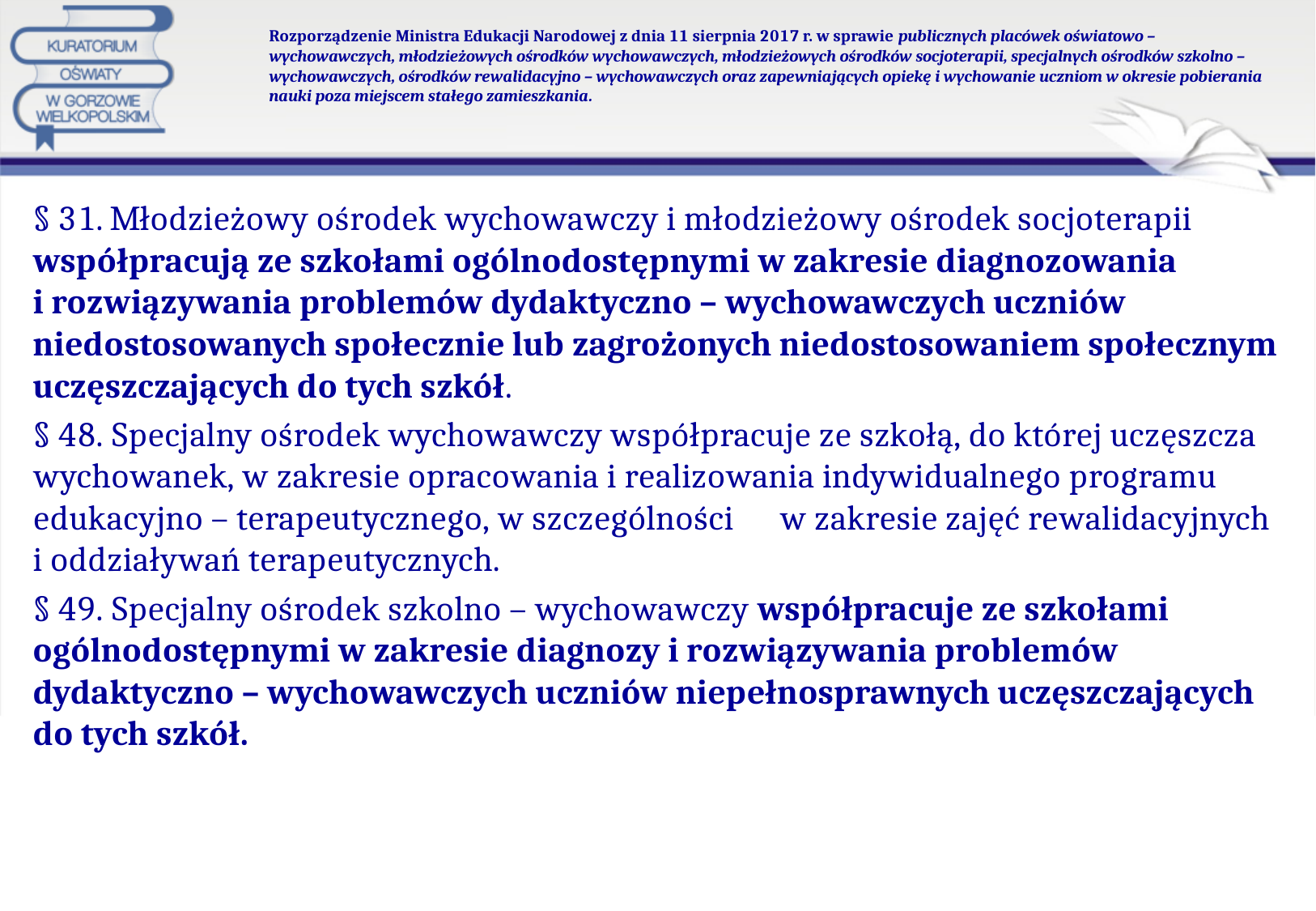

# Rozporządzenie Ministra Edukacji Narodowej z dnia 11 sierpnia 2017 r. w sprawie publicznych placówek oświatowo – wychowawczych, młodzieżowych ośrodków wychowawczych, młodzieżowych ośrodków socjoterapii, specjalnych ośrodków szkolno – wychowawczych, ośrodków rewalidacyjno – wychowawczych oraz zapewniających opiekę i wychowanie uczniom w okresie pobierania nauki poza miejscem stałego zamieszkania.
§ 31. Młodzieżowy ośrodek wychowawczy i młodzieżowy ośrodek socjoterapii współpracują ze szkołami ogólnodostępnymi w zakresie diagnozowania              i rozwiązywania problemów dydaktyczno – wychowawczych uczniów niedostosowanych społecznie lub zagrożonych niedostosowaniem społecznym uczęszczających do tych szkół.
§ 48. Specjalny ośrodek wychowawczy współpracuje ze szkołą, do której uczęszcza wychowanek, w zakresie opracowania i realizowania indywidualnego programu edukacyjno – terapeutycznego, w szczególności      w zakresie zajęć rewalidacyjnych i oddziaływań terapeutycznych.
§ 49. Specjalny ośrodek szkolno – wychowawczy współpracuje ze szkołami ogólnodostępnymi w zakresie diagnozy i rozwiązywania problemów dydaktyczno – wychowawczych uczniów niepełnosprawnych uczęszczających do tych szkół.